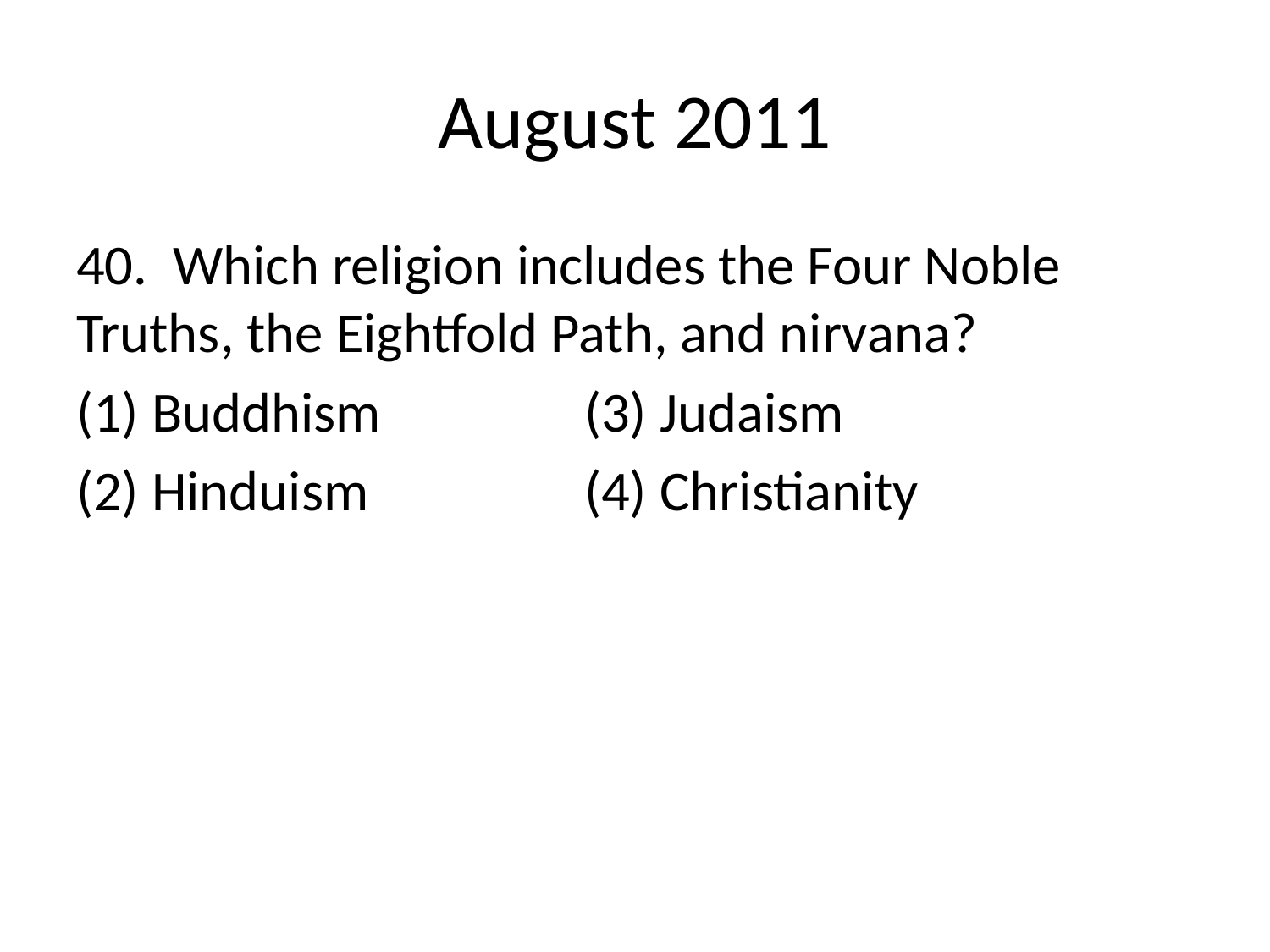

# August 2011
40.  Which religion includes the Four Noble Truths, the Eightfold Path, and nirvana?
(1) Buddhism 		(3) Judaism
(2) Hinduism 		(4) Christianity